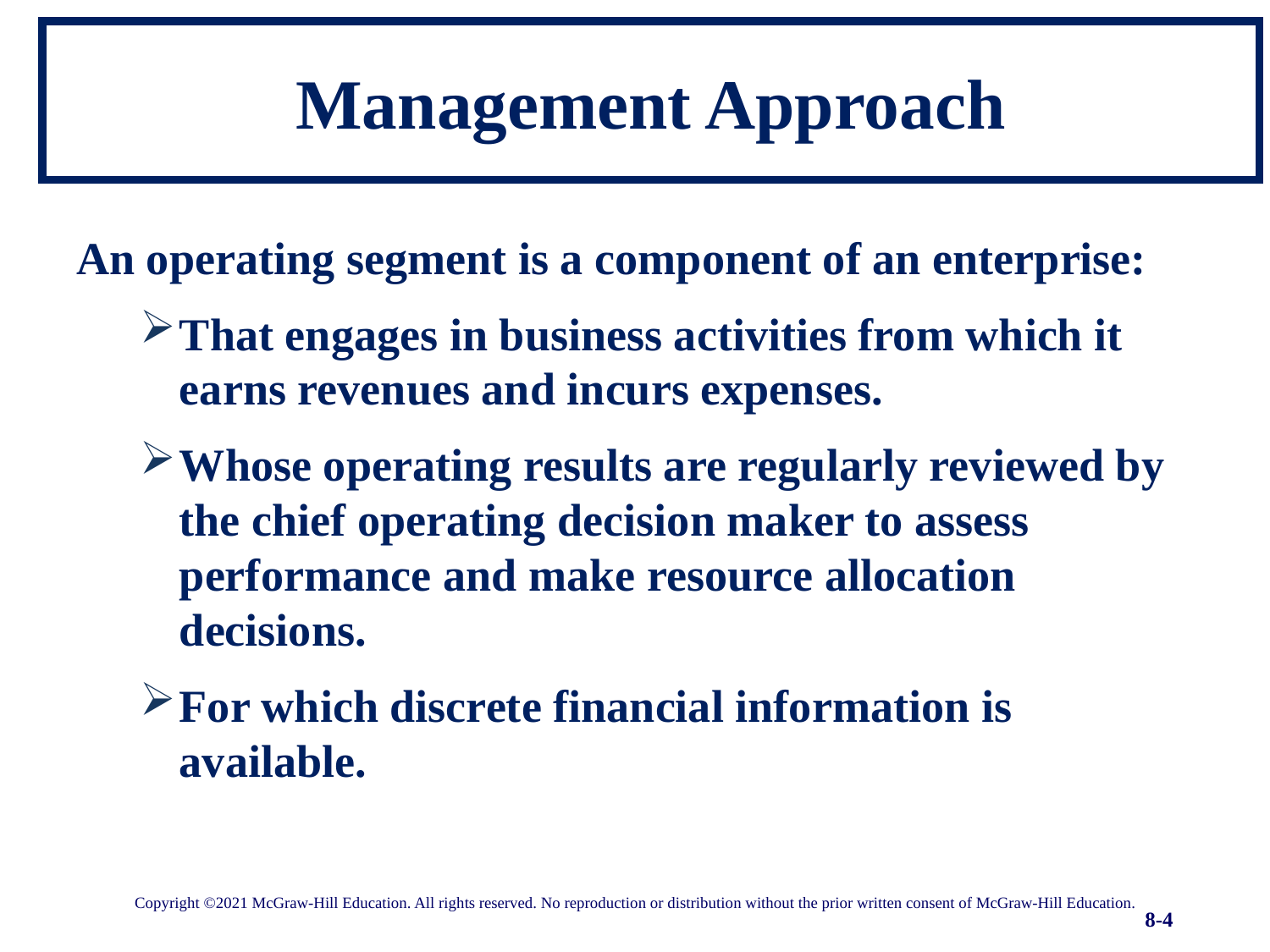

# Management Approach
An operating segment is a component of an enterprise:
That engages in business activities from which it earns revenues and incurs expenses.
Whose operating results are regularly reviewed by the chief operating decision maker to assess performance and make resource allocation decisions.
For which discrete financial information is available.
Copyright ©2021 McGraw-Hill Education. All rights reserved. No reproduction or distribution without the prior written consent of McGraw-Hill Education.